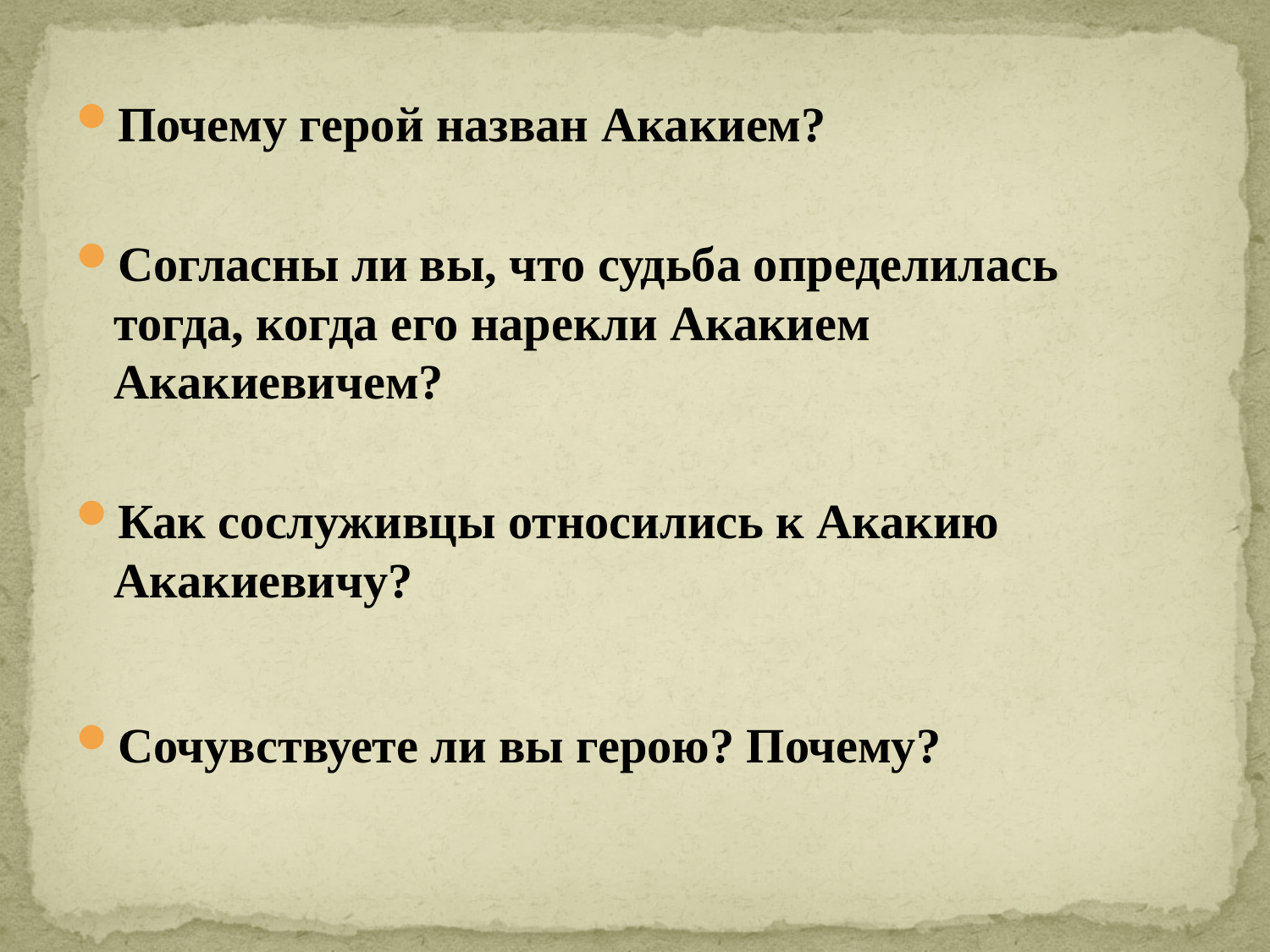

Почему герой назван Акакием?

Согласны ли вы, что судьба определилась тогда, когда его нарекли Акакием Акакиевичем?

Как сослуживцы относились к Акакию Акакиевичу?

Сочувствуете ли вы герою? Почему?